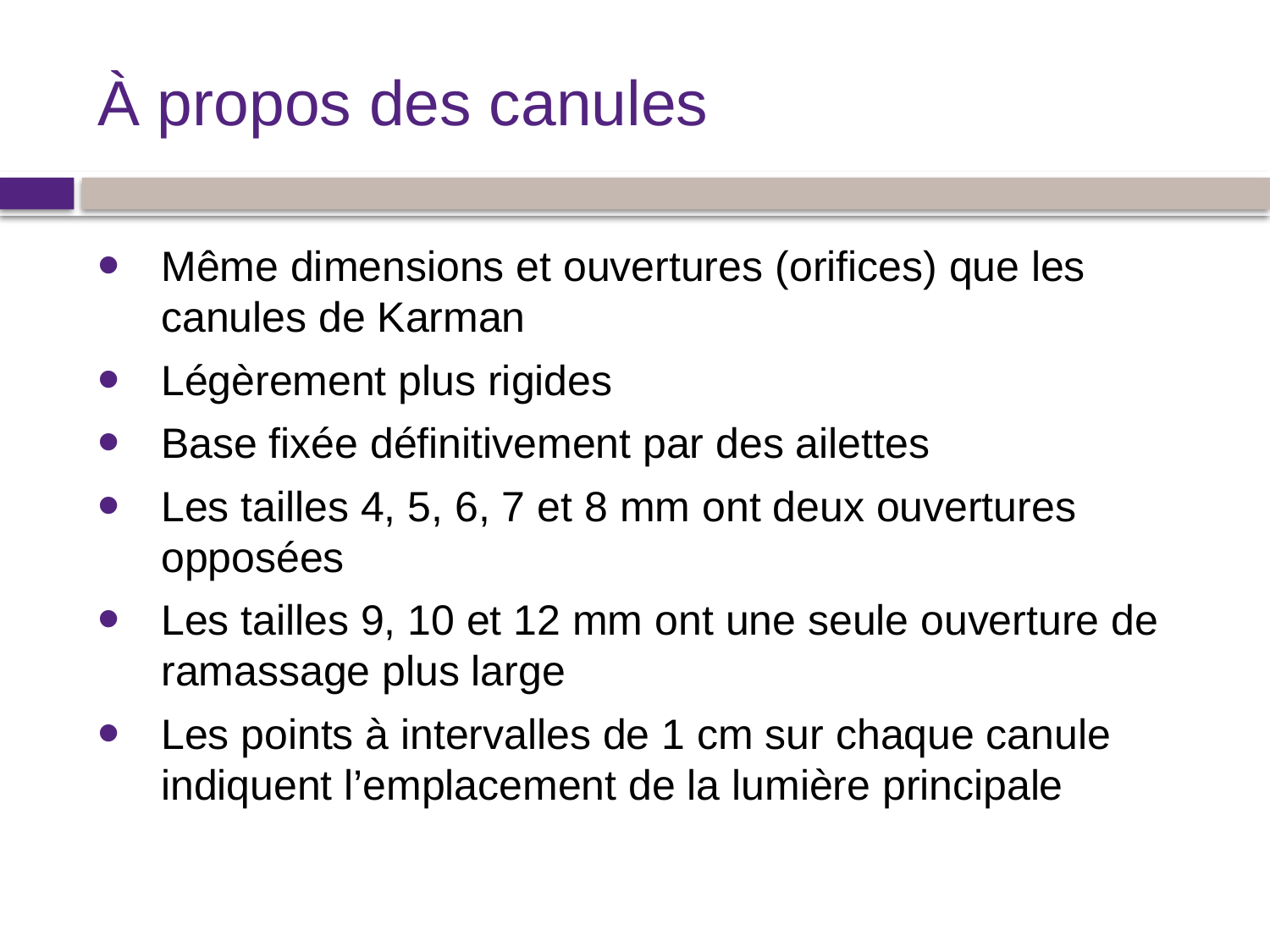

# À propos des canules
Même dimensions et ouvertures (orifices) que les canules de Karman
Légèrement plus rigides
Base fixée définitivement par des ailettes
Les tailles 4, 5, 6, 7 et 8 mm ont deux ouvertures opposées
Les tailles 9, 10 et 12 mm ont une seule ouverture de ramassage plus large
Les points à intervalles de 1 cm sur chaque canule indiquent l’emplacement de la lumière principale